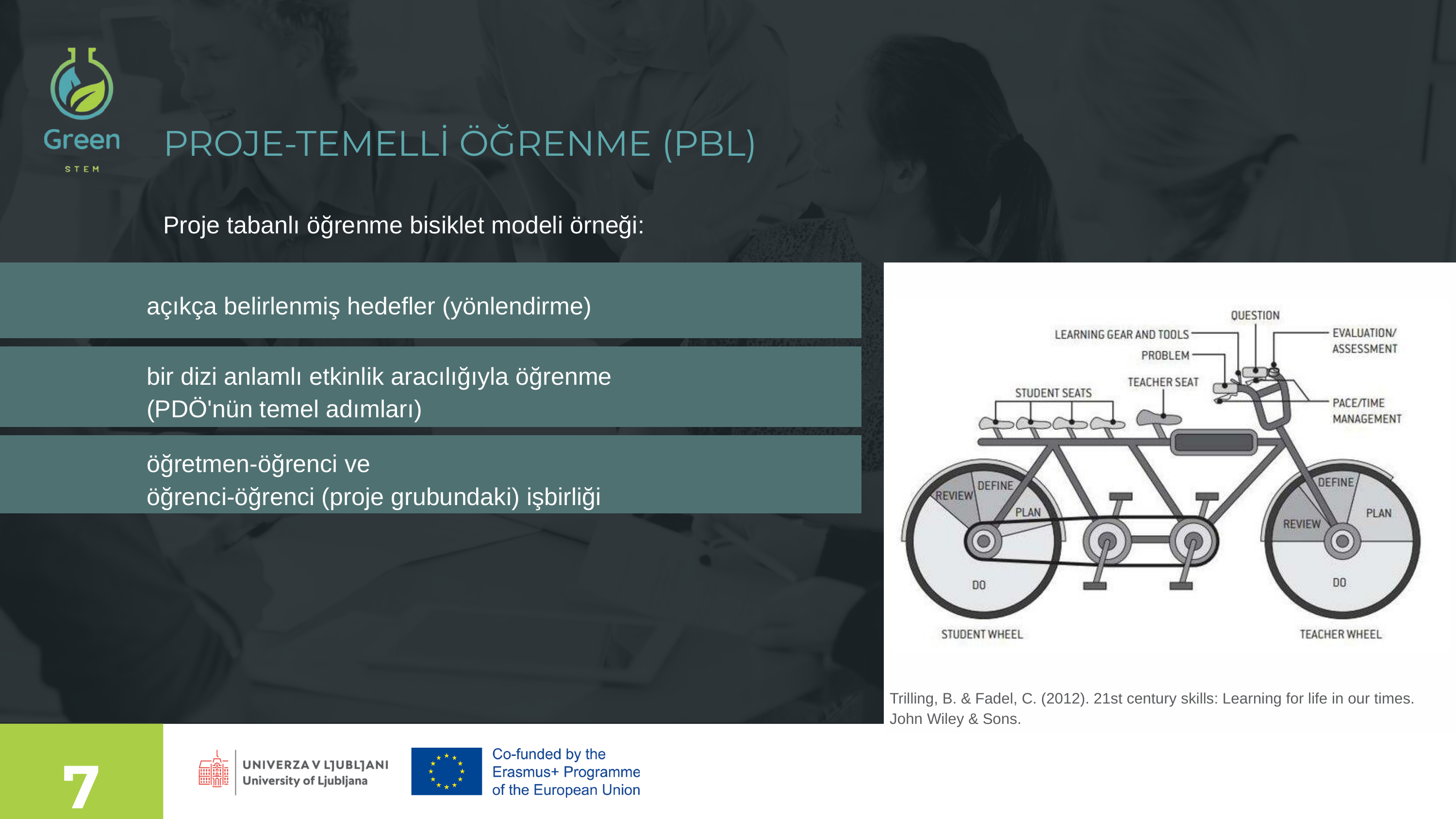

PROJE-TEMELLİ ÖĞRENME (PBL)
Proje tabanlı öğrenme bisiklet modeli örneği:

                     açıkça belirlenmiş hedefler (yönlendirme)

                     bir dizi anlamlı etkinlik aracılığıyla öğrenme
                     (PDÖ'nün temel adımları)

                     öğretmen-öğrenci ve
                     öğrenci-öğrenci (proje grubundaki) işbirliği
Trilling, B. & Fadel, C. (2012). 21st century skills: Learning for life in our times. John Wiley & Sons.

7

Presented by Rachelle Beaudry